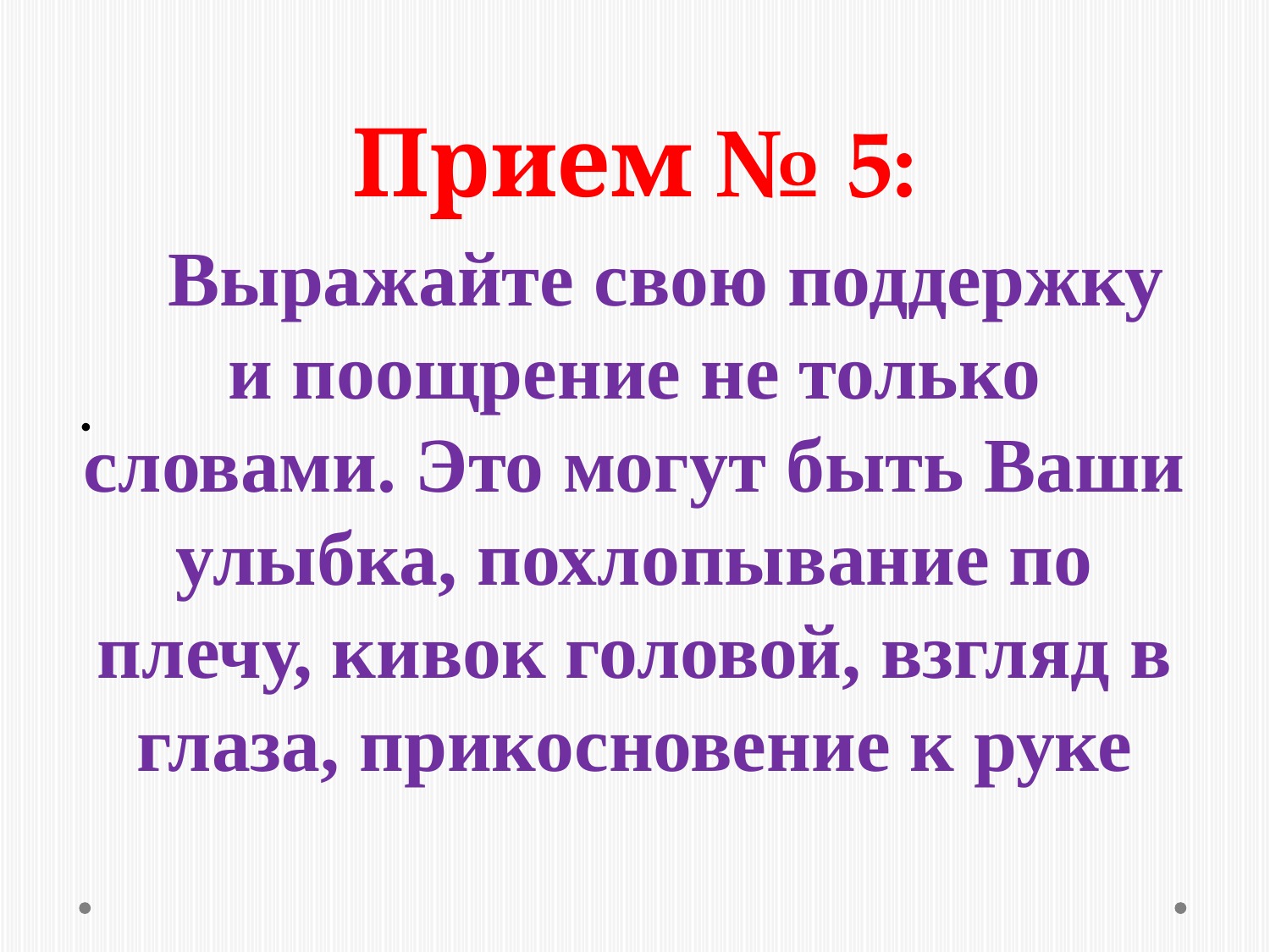

# Прием № 5:
Выражайте свою поддержку и поощрение не только словами. Это могут быть Ваши улыбка, похлопывание по плечу, кивок головой, взгляд в глаза, прикосновение к руке
.